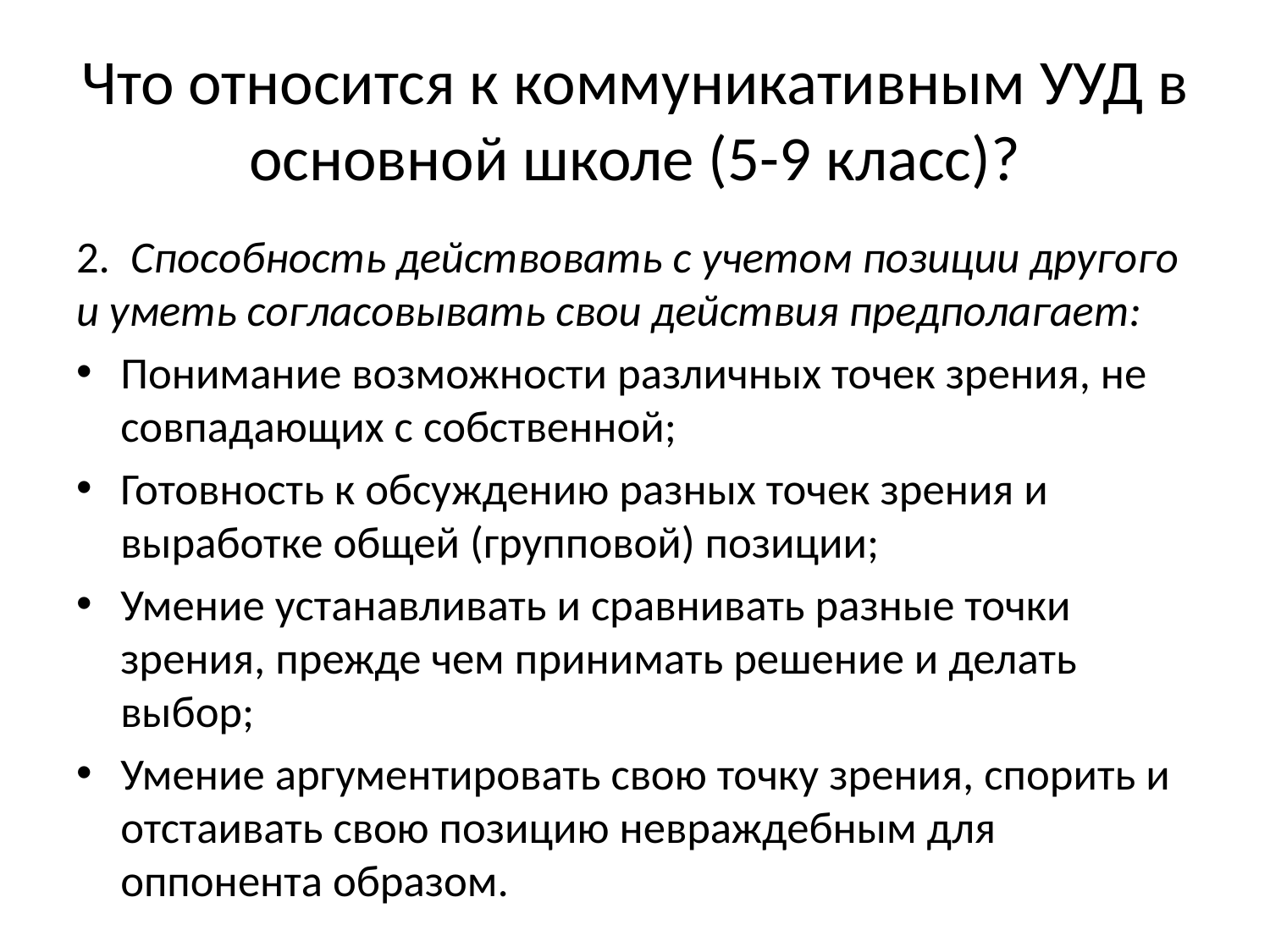

# Что относится к коммуникативным УУД в основной школе (5-9 класс)?
2.  Способность действовать с учетом позиции другого и уметь согласовывать свои действия предполагает:
Понимание возможности различных точек зрения, не совпадающих с собственной;
Готовность к обсуждению разных точек зрения и выработке общей (групповой) позиции;
Умение устанавливать и сравнивать разные точки зрения, прежде чем принимать решение и делать выбор;
Умение аргументировать свою точку зрения, спорить и отстаивать свою позицию невраждебным для оппонента образом.